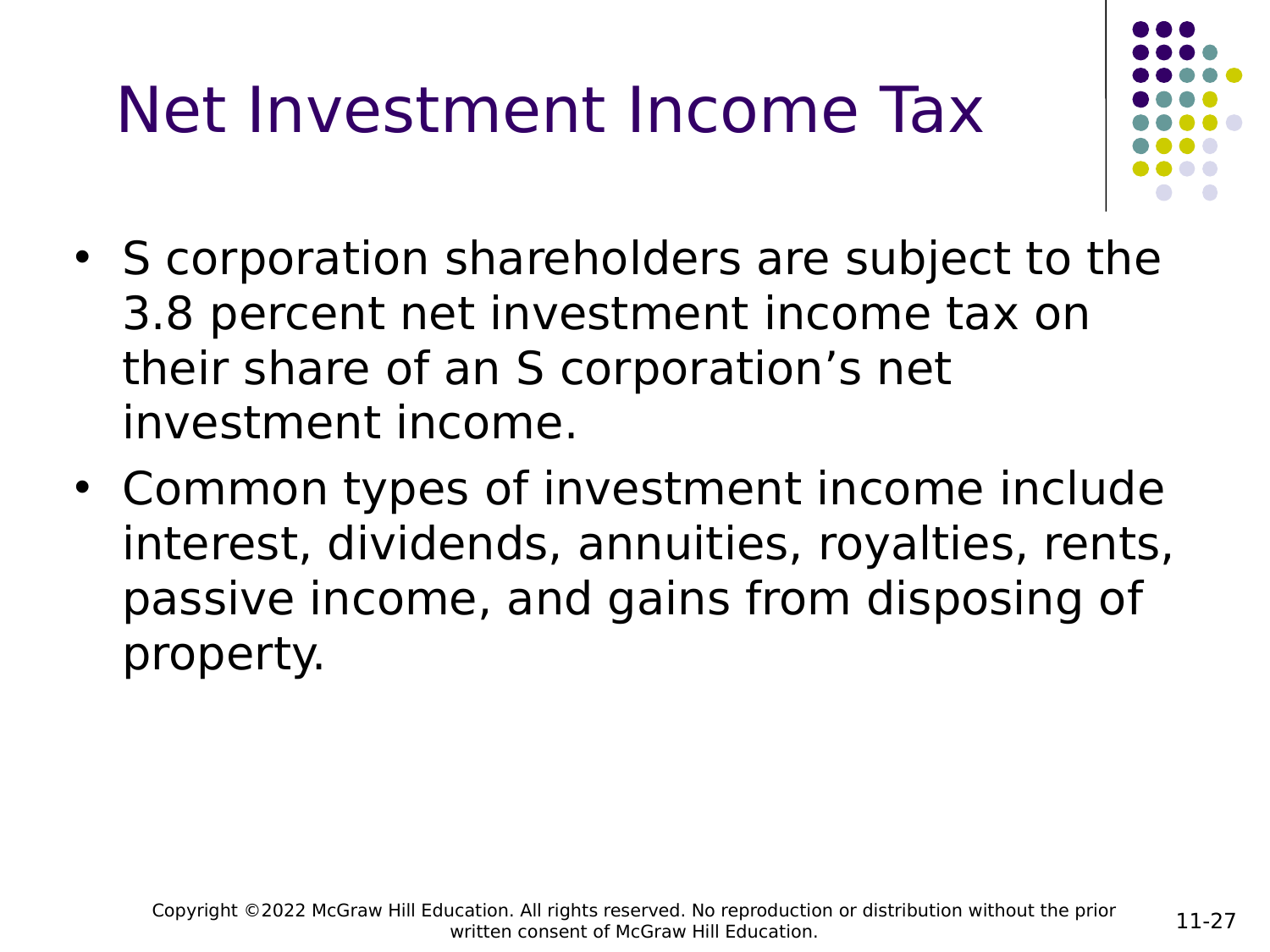

# Net Investment Income Tax
S corporation shareholders are subject to the 3.8 percent net investment income tax on their share of an S corporation’s net investment income.
Common types of investment income include interest, dividends, annuities, royalties, rents, passive income, and gains from disposing of property.